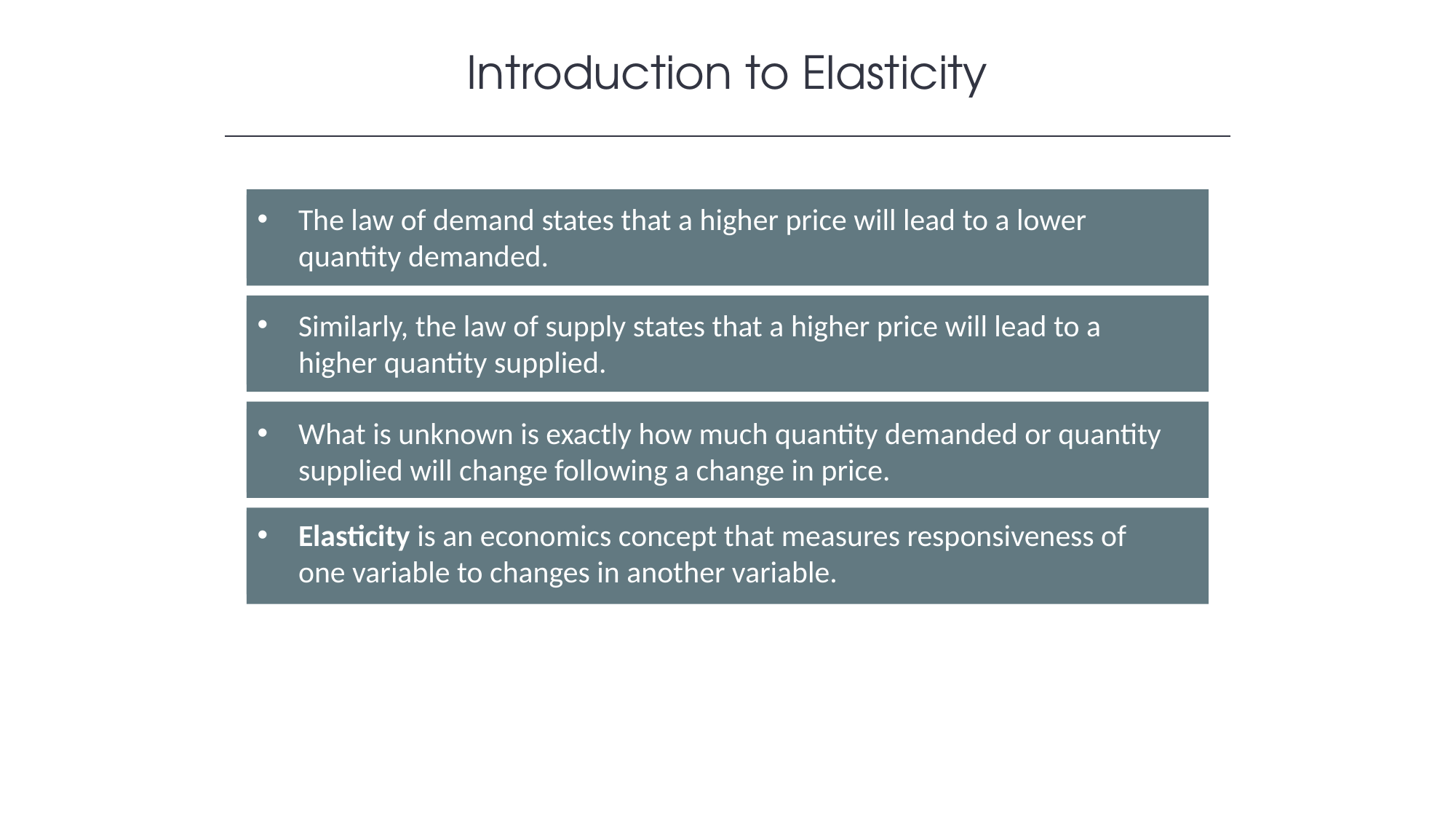

Introduction to Elasticity

The law of demand states that a higher price will lead to a lower quantity demanded.

Similarly, the law of supply states that a higher price will lead to a higher quantity supplied.

What is unknown is exactly how much quantity demanded or quantity supplied will change following a change in price.

Elasticity is an economics concept that measures responsiveness of one variable to changes in another variable.